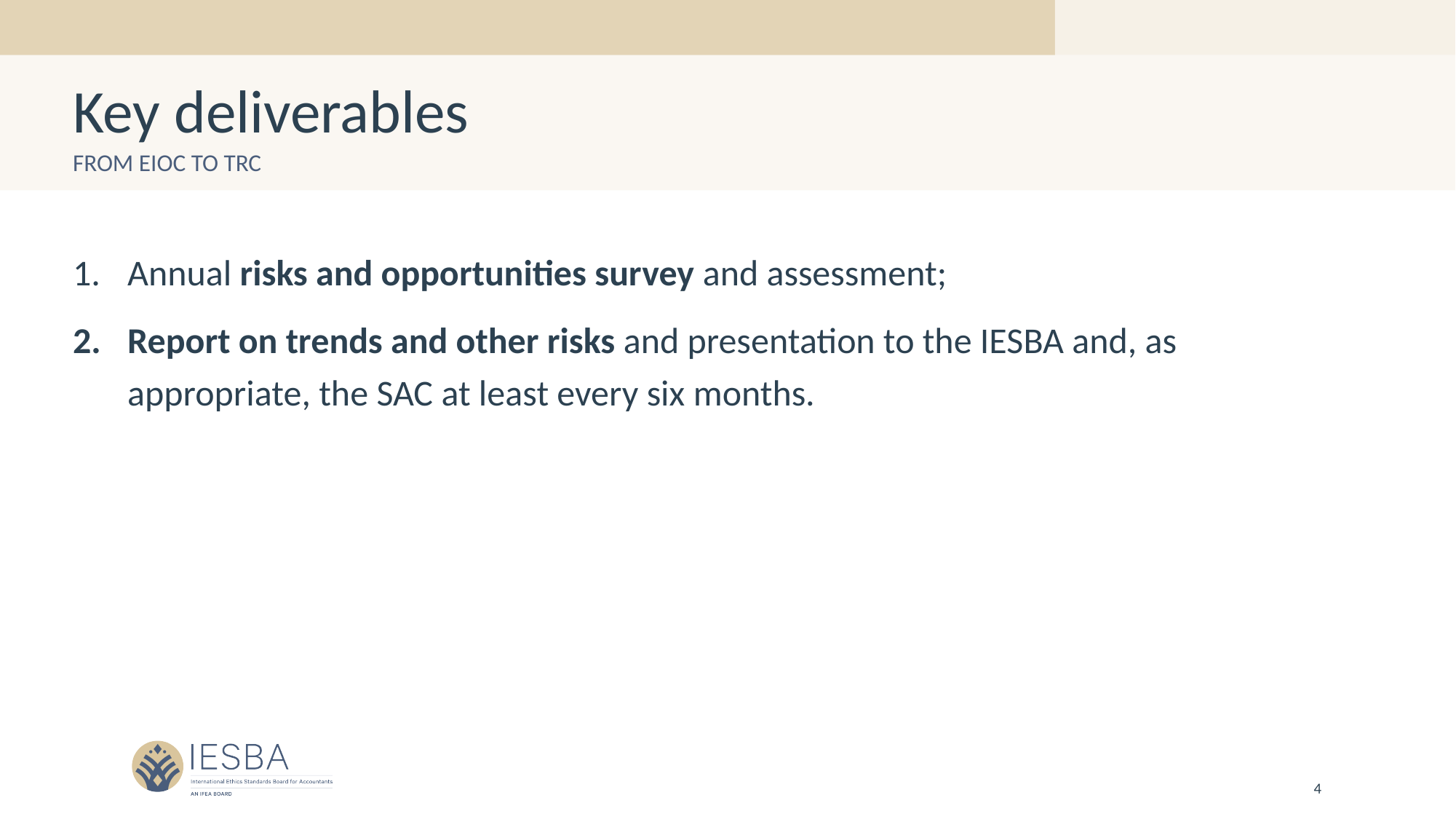

# Key deliverables
From EIOC to TRC

Annual risks and opportunities survey and assessment;
Report on trends and other risks and presentation to the IESBA and, as appropriate, the SAC at least every six months.
4